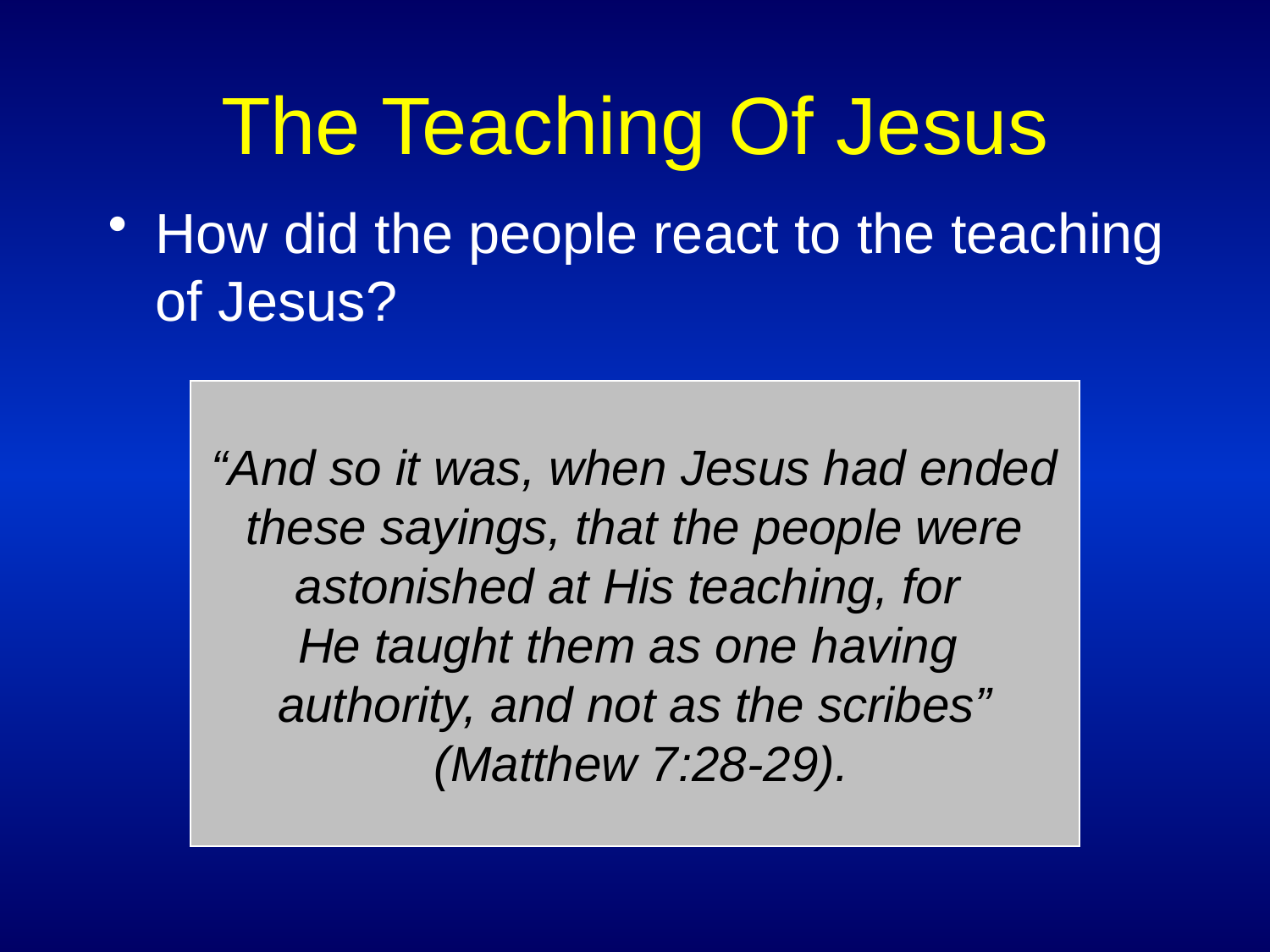

# The Teaching Of Jesus
How did the people react to the teaching of Jesus?
“And so it was, when Jesus had ended these sayings, that the people were astonished at His teaching, for
He taught them as one having
authority, and not as the scribes”
 (Matthew 7:28-29).